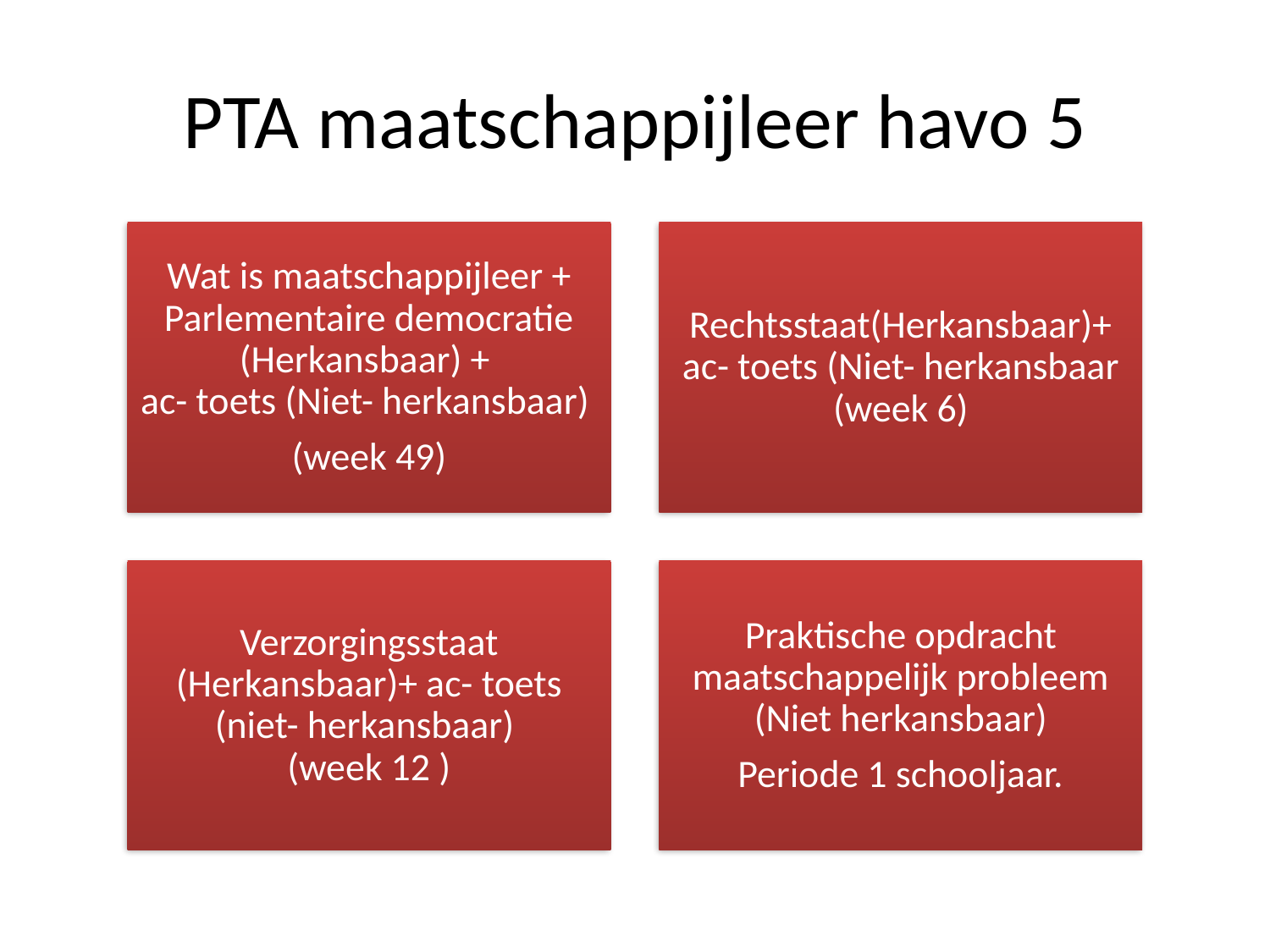

# PTA maatschappijleer havo 5
Wat is maatschappijleer + Parlementaire democratie (Herkansbaar) +
ac- toets (Niet- herkansbaar)
(week 49)
Rechtsstaat(Herkansbaar)+ ac- toets (Niet- herkansbaar (week 6)
Verzorgingsstaat (Herkansbaar)+ ac- toets (niet- herkansbaar)
(week 12 )
Praktische opdracht maatschappelijk probleem (Niet herkansbaar)
Periode 1 schooljaar.